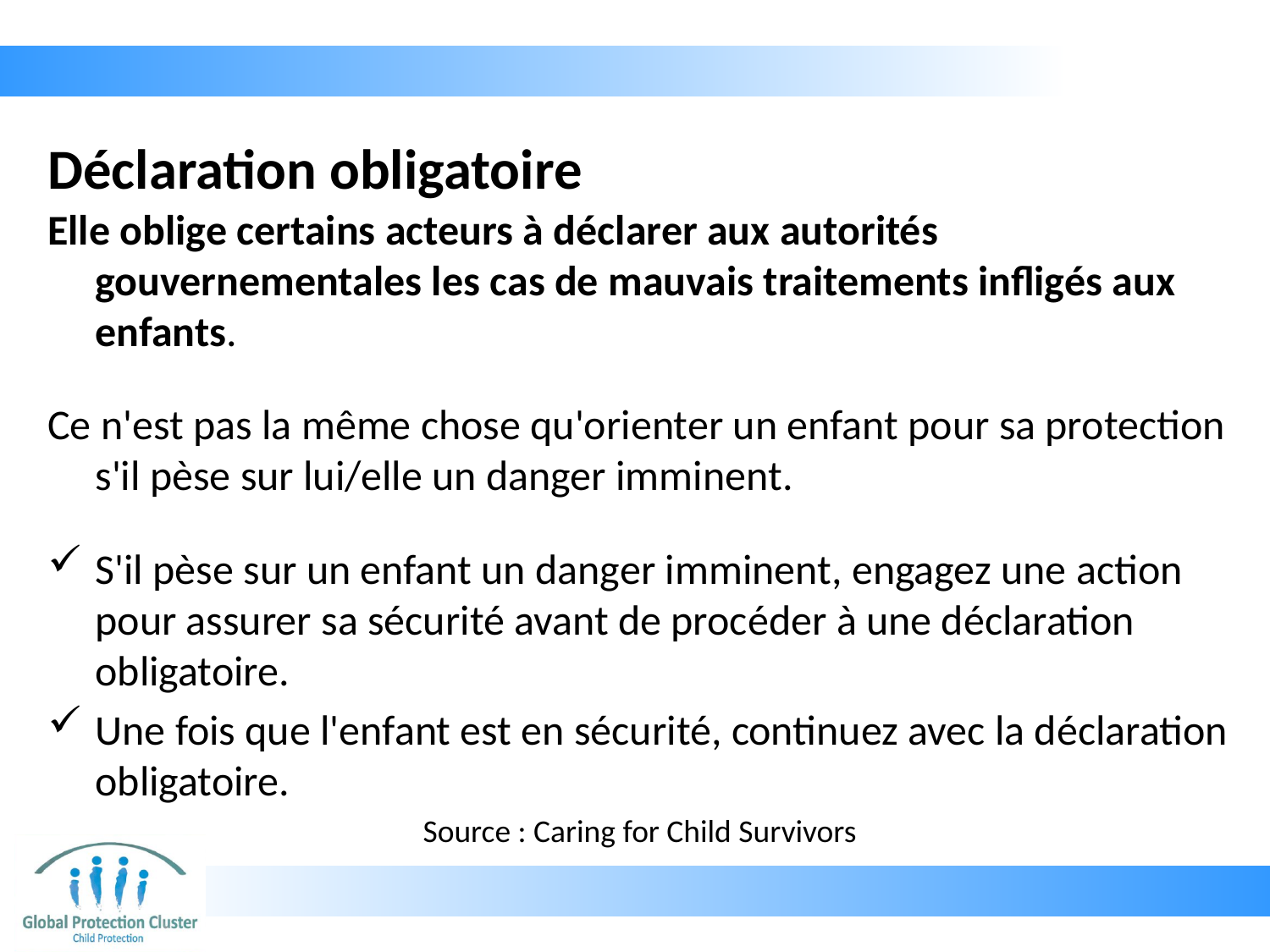

# Déclaration obligatoire
Elle oblige certains acteurs à déclarer aux autorités gouvernementales les cas de mauvais traitements infligés aux enfants.

Ce n'est pas la même chose qu'orienter un enfant pour sa protection s'il pèse sur lui/elle un danger imminent.

S'il pèse sur un enfant un danger imminent, engagez une action pour assurer sa sécurité avant de procéder à une déclaration obligatoire.
Une fois que l'enfant est en sécurité, continuez avec la déclaration obligatoire.
Source : Caring for Child Survivors